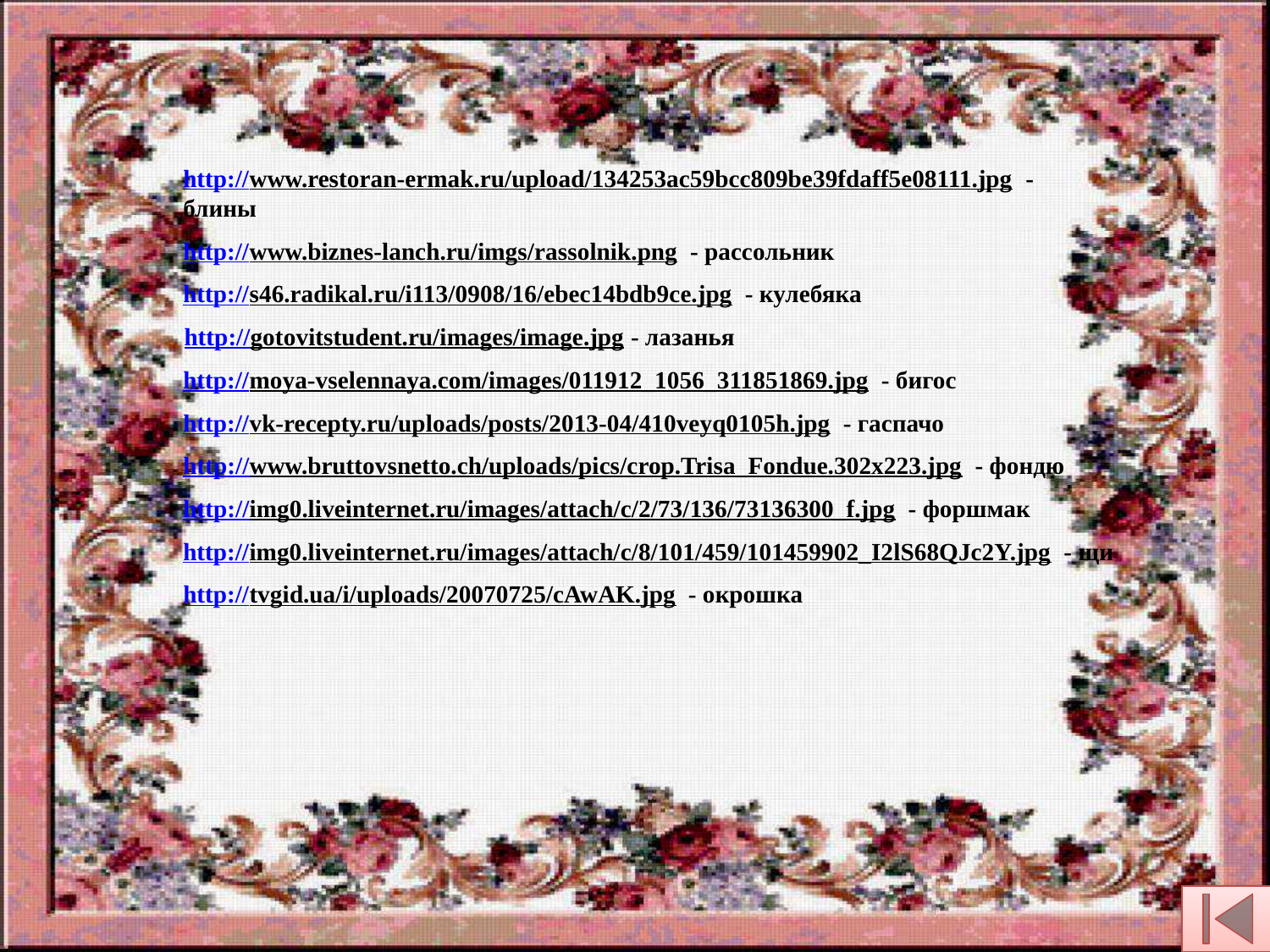

http://www.restoran-ermak.ru/upload/134253ac59bcc809be39fdaff5e08111.jpg  - блины
http://www.biznes-lanch.ru/imgs/rassolnik.png  - рассольник
http://s46.radikal.ru/i113/0908/16/ebec14bdb9ce.jpg  - кулебяка
http://gotovitstudent.ru/images/image.jpg - лазанья
http://moya-vselennaya.com/images/011912_1056_311851869.jpg  - бигос
http://vk-recepty.ru/uploads/posts/2013-04/410veyq0105h.jpg  - гаспачо
http://www.bruttovsnetto.ch/uploads/pics/crop.Trisa_Fondue.302x223.jpg  - фондю
http://img0.liveinternet.ru/images/attach/c/2/73/136/73136300_f.jpg  - форшмак
http://img0.liveinternet.ru/images/attach/c/8/101/459/101459902_I2lS68QJc2Y.jpg  - щи
http://tvgid.ua/i/uploads/20070725/cAwAK.jpg  - окрошка